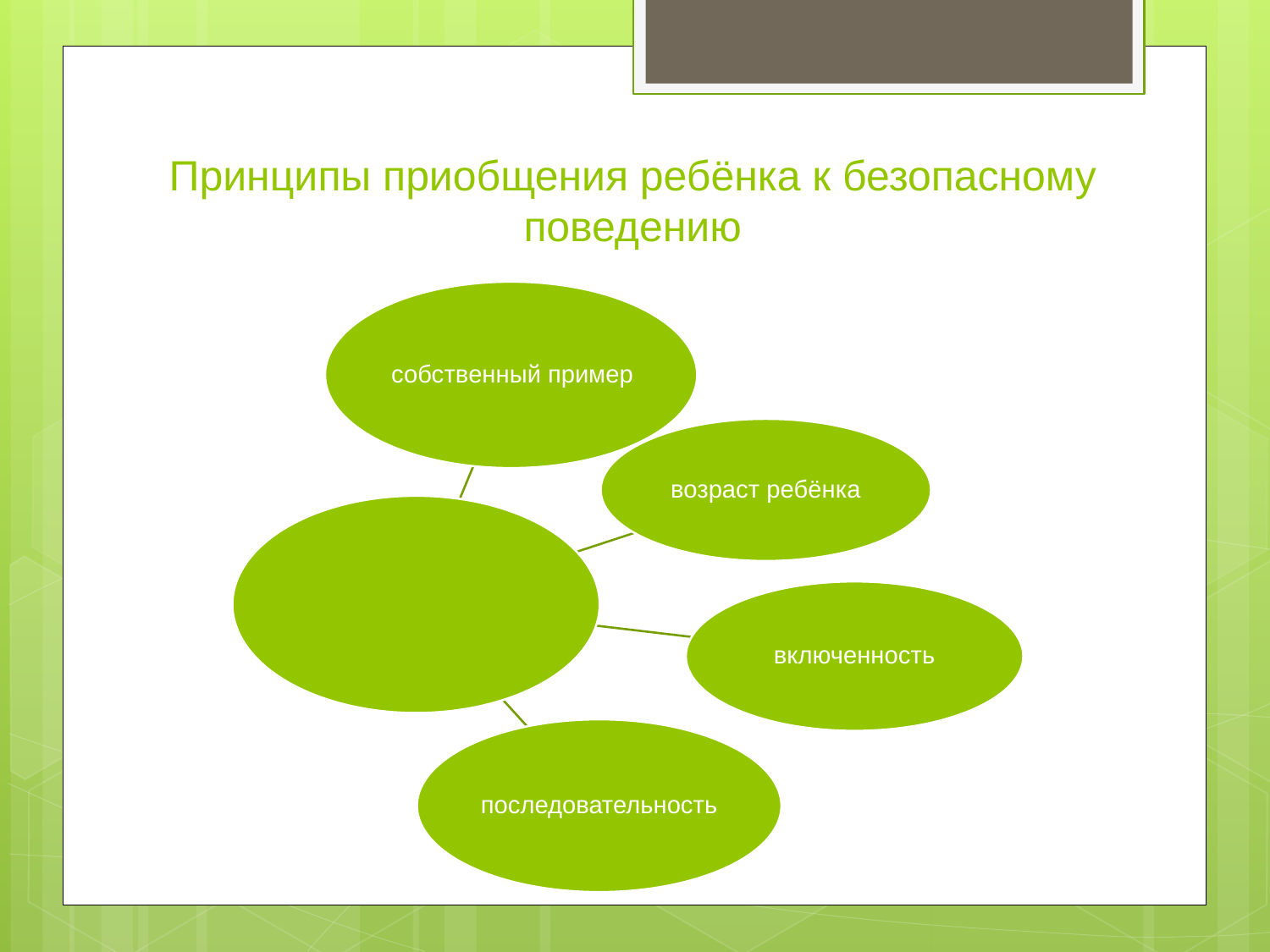

# Принципы приобщения ребёнка к безопасному поведению
 собственный пример
возраст ребёнка
включенность
последовательность